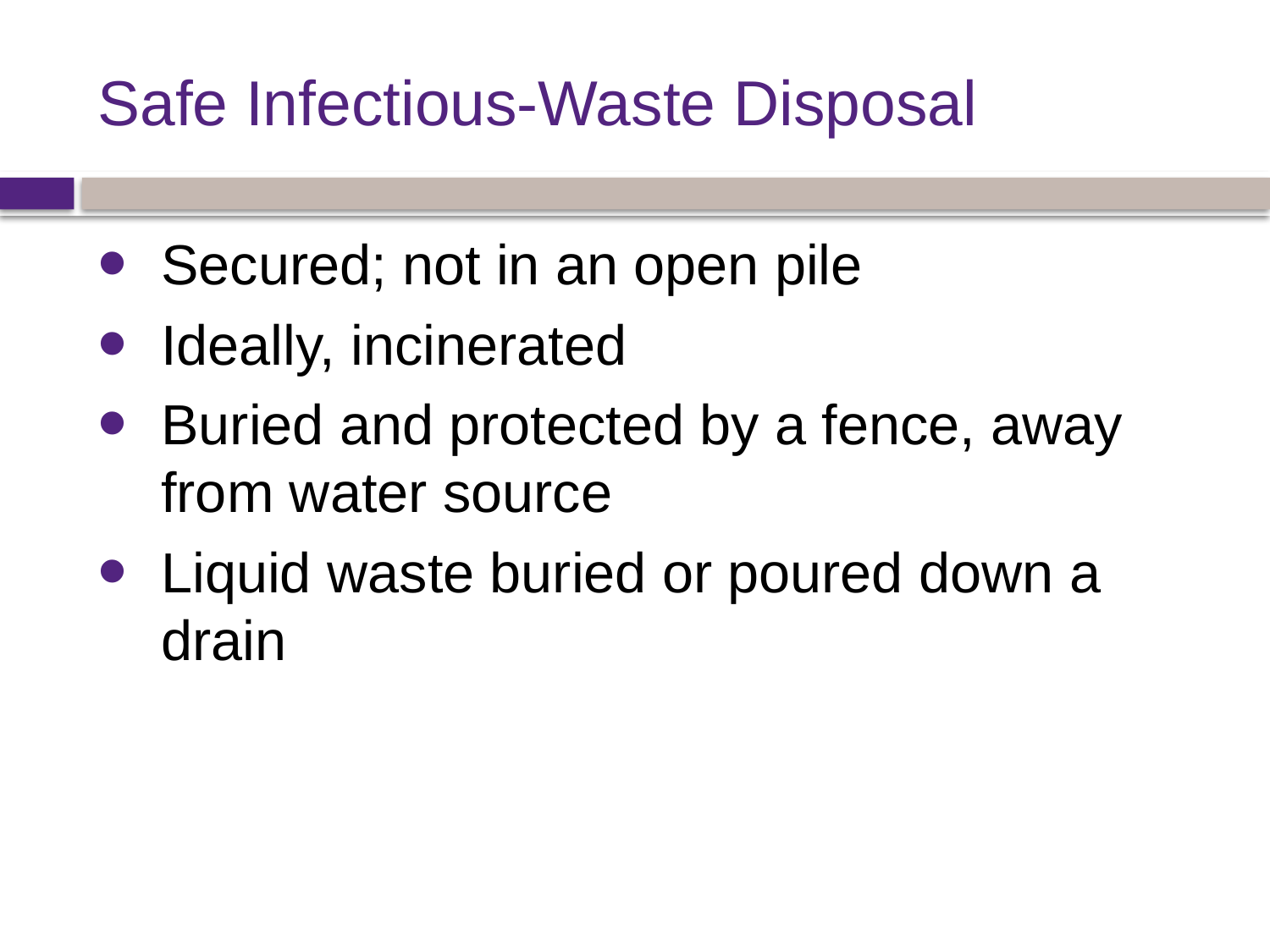

# Safe Infectious-Waste Disposal
Secured; not in an open pile
Ideally, incinerated
Buried and protected by a fence, away from water source
Liquid waste buried or poured down a drain